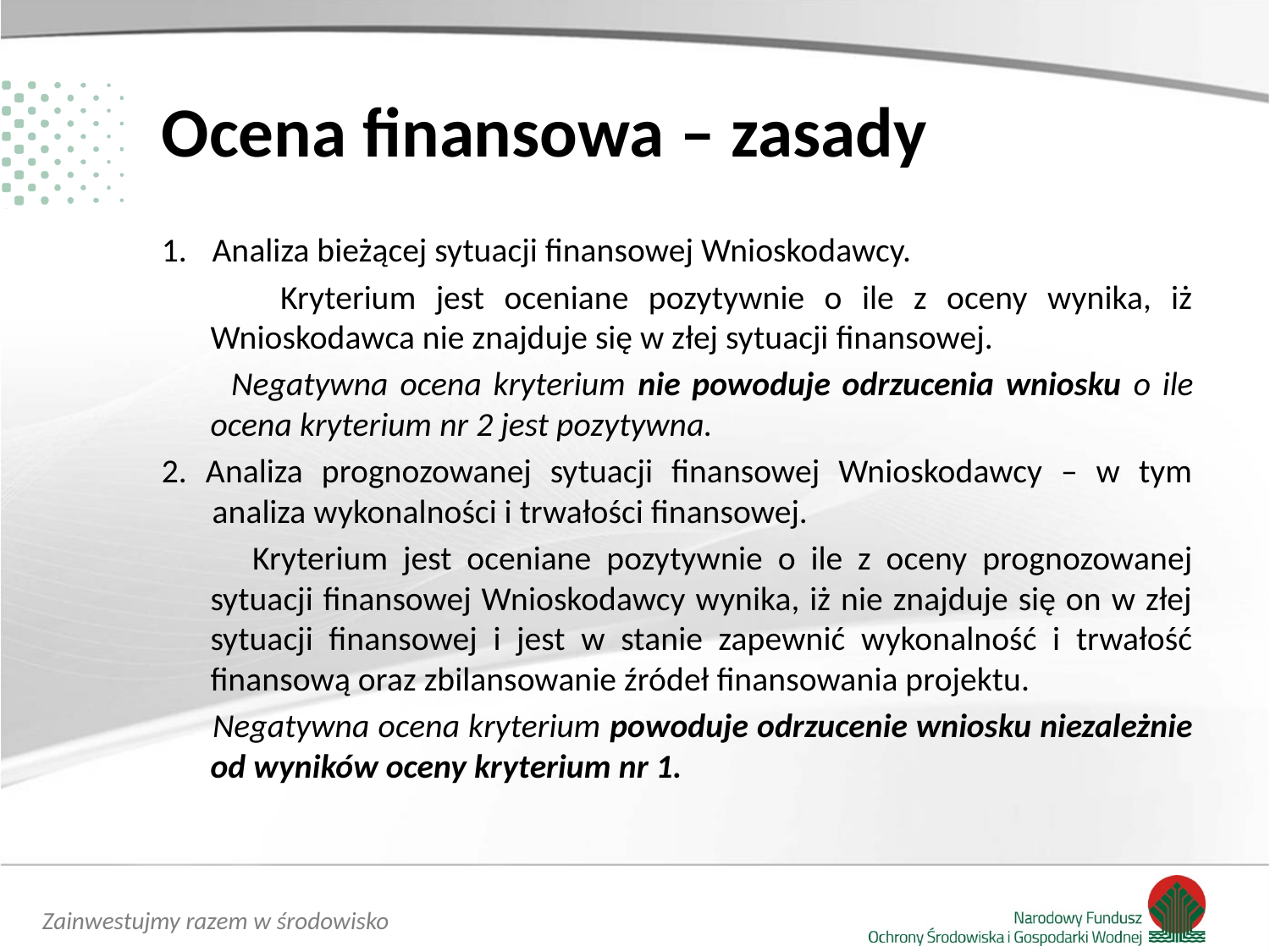

# Ocena finansowa – zasady
Analiza bieżącej sytuacji finansowej Wnioskodawcy.
      Kryterium jest oceniane pozytywnie o ile z oceny wynika, iż Wnioskodawca nie znajduje się w złej sytuacji finansowej.
      Negatywna ocena kryterium nie powoduje odrzucenia wniosku o ile ocena kryterium nr 2 jest pozytywna.
2. Analiza prognozowanej sytuacji finansowej Wnioskodawcy – w tym analiza wykonalności i trwałości finansowej.
      Kryterium jest oceniane pozytywnie o ile z oceny prognozowanej sytuacji finansowej Wnioskodawcy wynika, iż nie znajduje się on w złej sytuacji finansowej i jest w stanie zapewnić wykonalność i trwałość finansową oraz zbilansowanie źródeł finansowania projektu.
      Negatywna ocena kryterium powoduje odrzucenie wniosku niezależnie od wyników oceny kryterium nr 1.